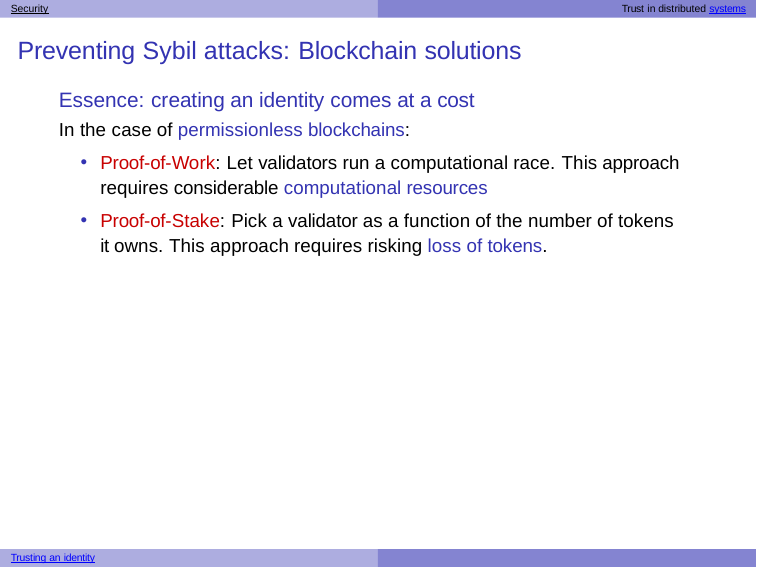

Security	Trust in distributed systems
# Preventing Sybil attacks: Blockchain solutions
Essence: creating an identity comes at a cost
In the case of permissionless blockchains:
Proof-of-Work: Let validators run a computational race. This approach requires considerable computational resources
Proof-of-Stake: Pick a validator as a function of the number of tokens it owns. This approach requires risking loss of tokens.

Trusting an identity